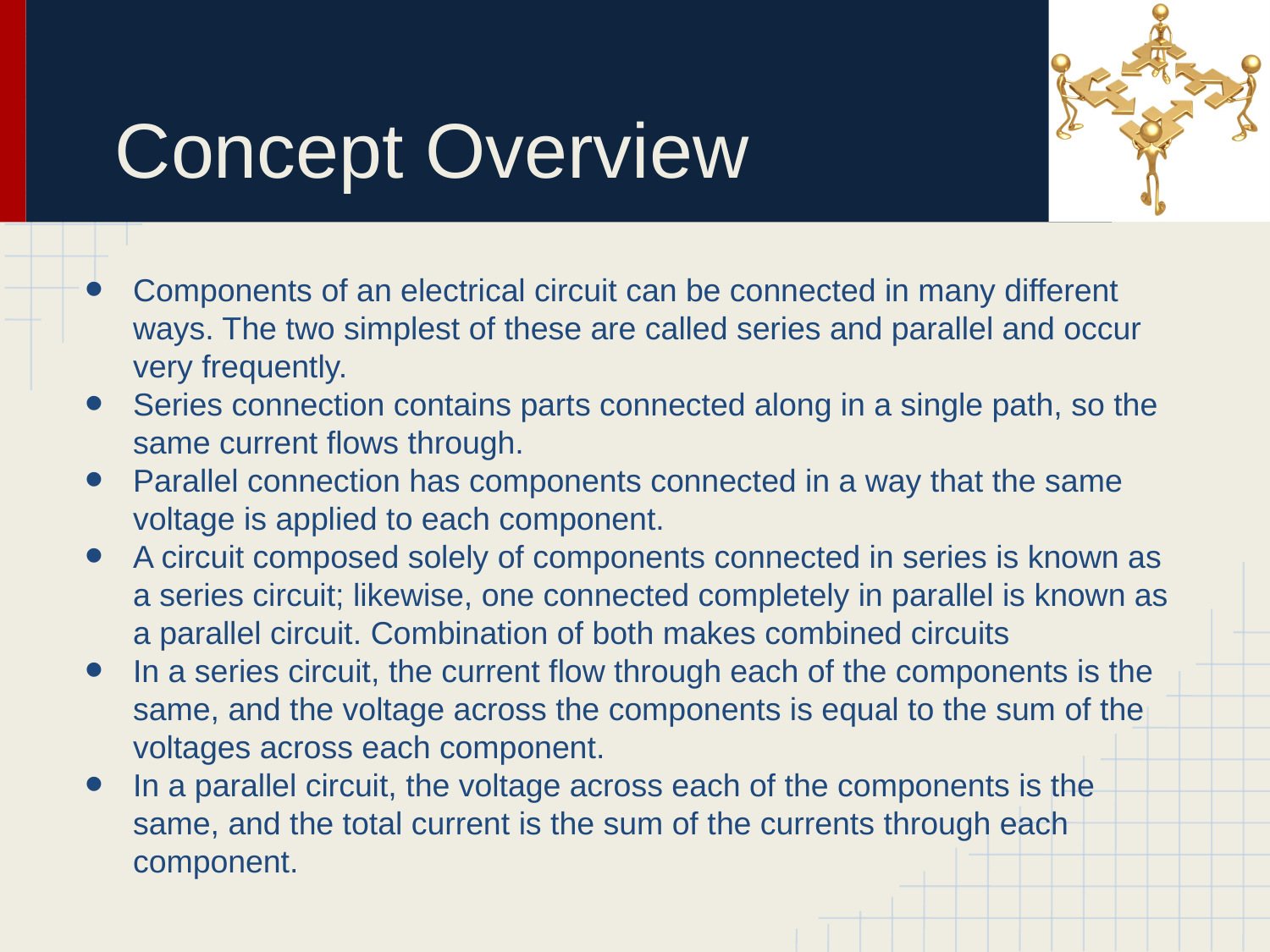

# Concept Overview
Components of an electrical circuit can be connected in many different ways. The two simplest of these are called series and parallel and occur very frequently.
Series connection contains parts connected along in a single path, so the same current flows through.
Parallel connection has components connected in a way that the same voltage is applied to each component.
A circuit composed solely of components connected in series is known as a series circuit; likewise, one connected completely in parallel is known as a parallel circuit. Combination of both makes combined circuits
In a series circuit, the current flow through each of the components is the same, and the voltage across the components is equal to the sum of the voltages across each component.
In a parallel circuit, the voltage across each of the components is the same, and the total current is the sum of the currents through each component.